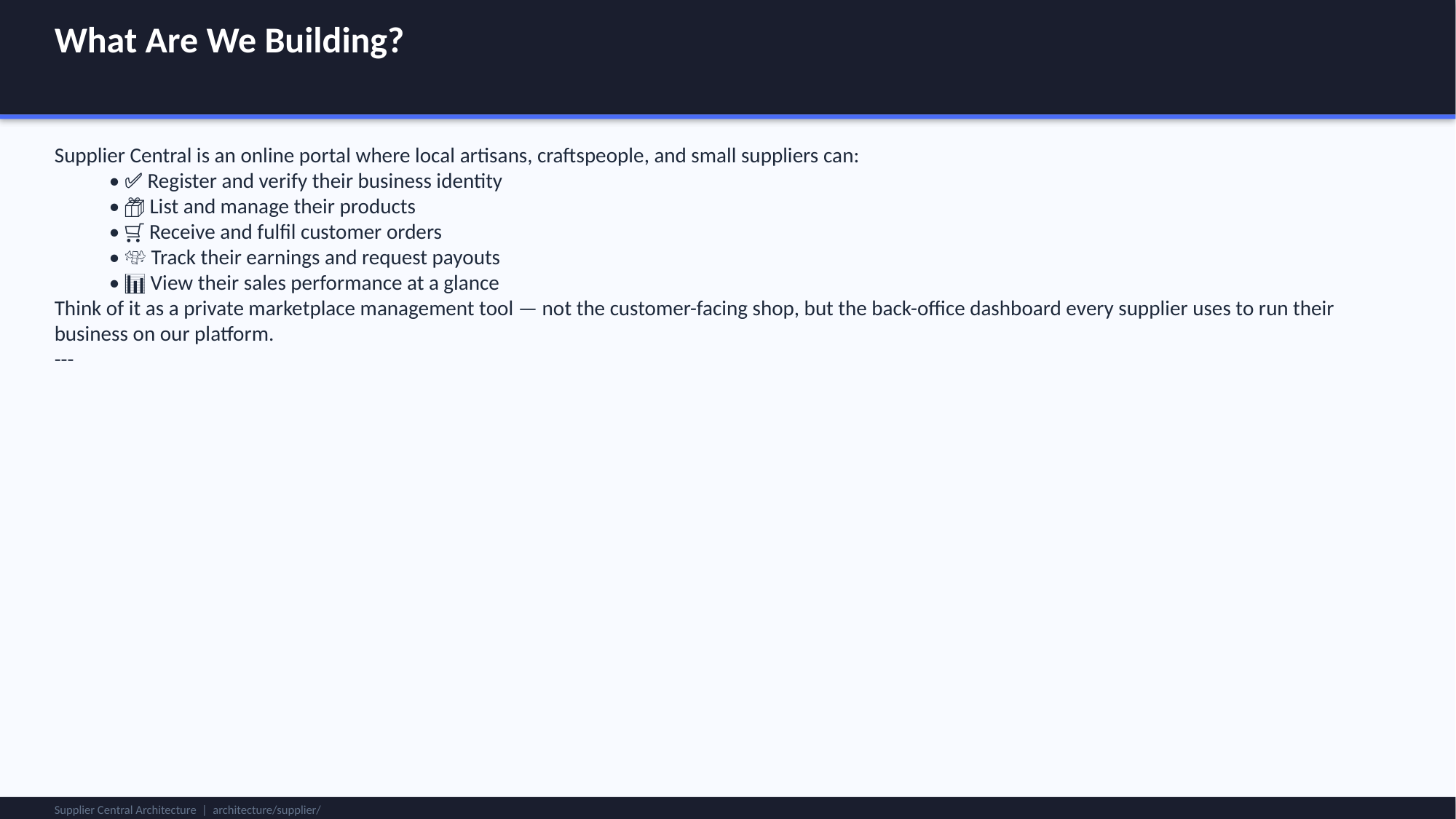

What Are We Building?

Supplier Central is an online portal where local artisans, craftspeople, and small suppliers can:
• ✅ Register and verify their business identity
• 📦 List and manage their products
• 🛒 Receive and fulfil customer orders
• 💸 Track their earnings and request payouts
• 📊 View their sales performance at a glance
Think of it as a private marketplace management tool — not the customer-facing shop, but the back-office dashboard every supplier uses to run their business on our platform.
---

Supplier Central Architecture  |  architecture/supplier/